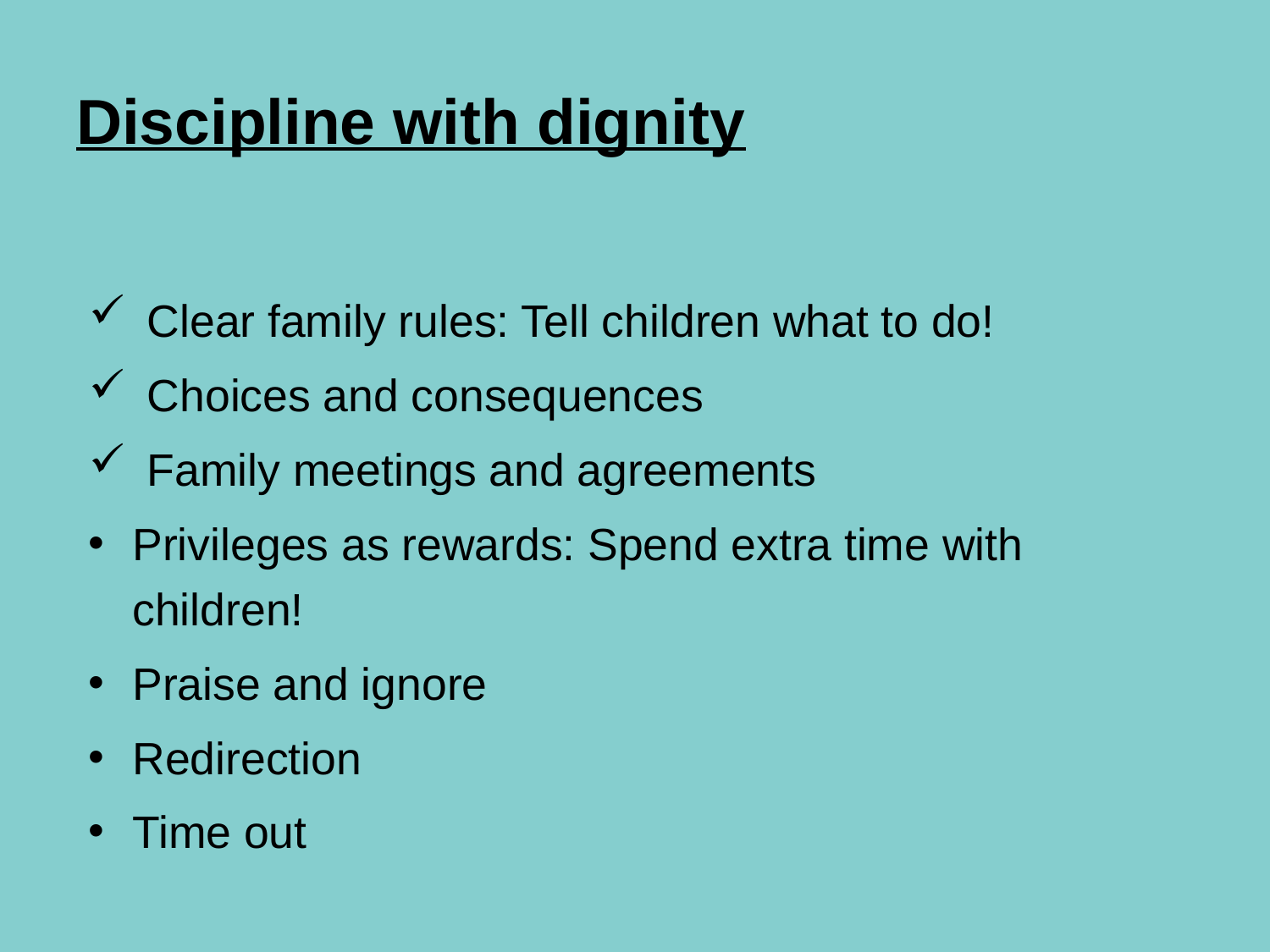

# Discipline with dignity

Clear family rules: Tell children what to do!
Choices and consequences
Family meetings and agreements
Privileges as rewards: Spend extra time with children!
Praise and ignore
Redirection
Time out